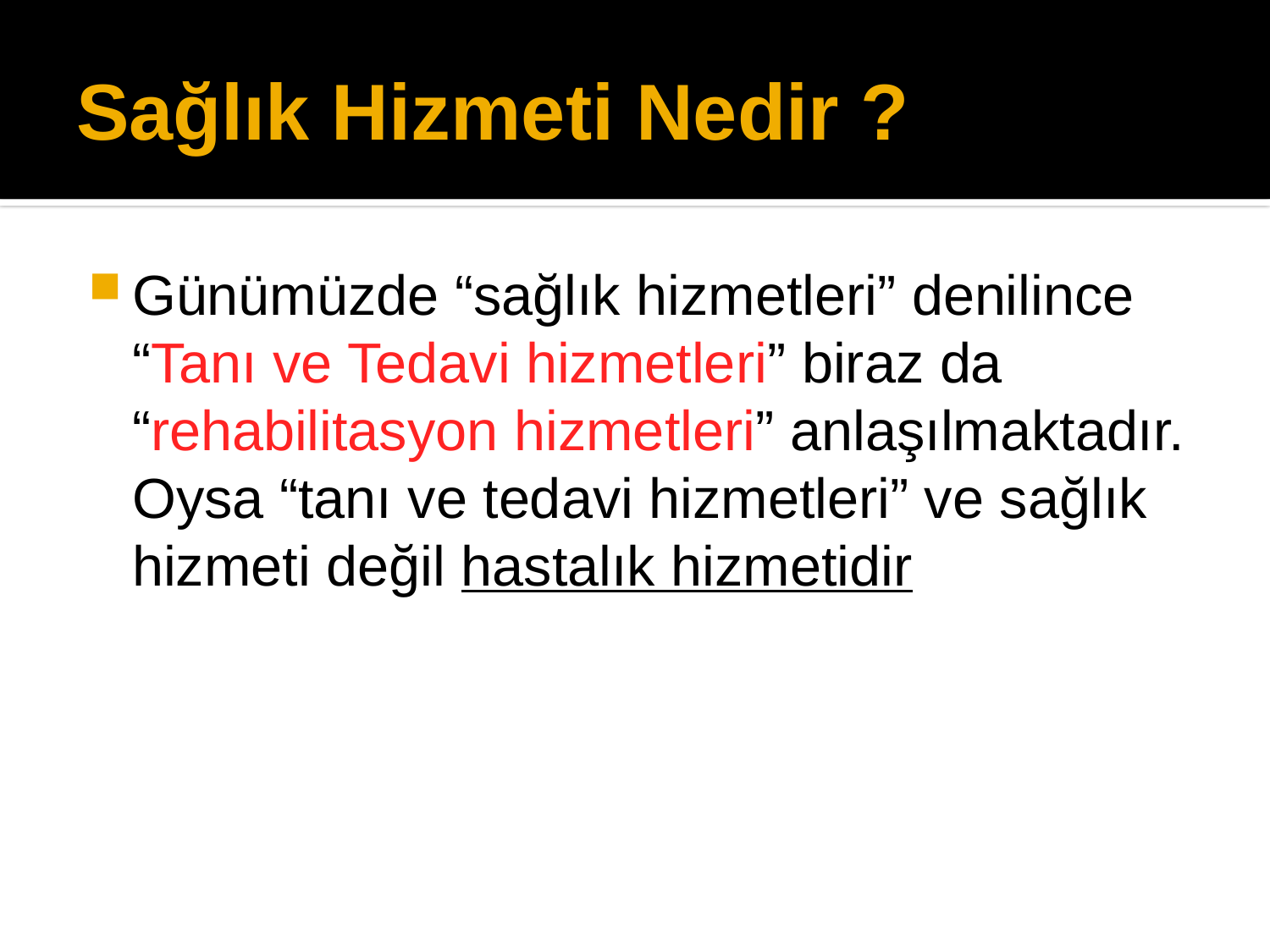

# Sağlık Hizmeti Nedir ?
Günümüzde “sağlık hizmetleri” denilince “Tanı ve Tedavi hizmetleri” biraz da “rehabilitasyon hizmetleri” anlaşılmaktadır. Oysa “tanı ve tedavi hizmetleri” ve sağlık hizmeti değil hastalık hizmetidir